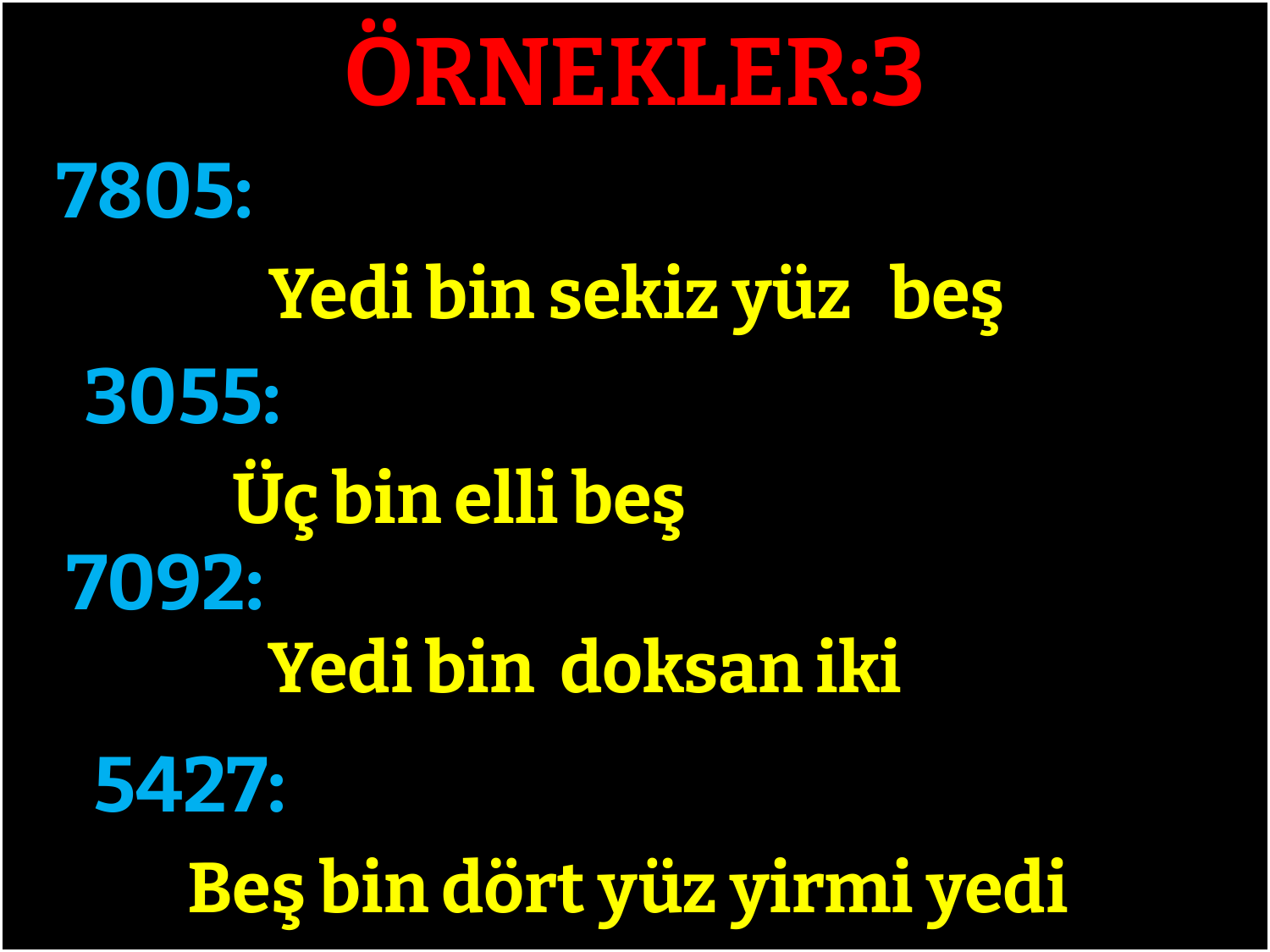

ÖRNEKLER:3
7805:
Yedi bin sekiz yüz   beş
#
3055:
Üç bin elli beş
7092:
Yedi bin  doksan iki
5427:
Beş bin dört yüz yirmi yedi